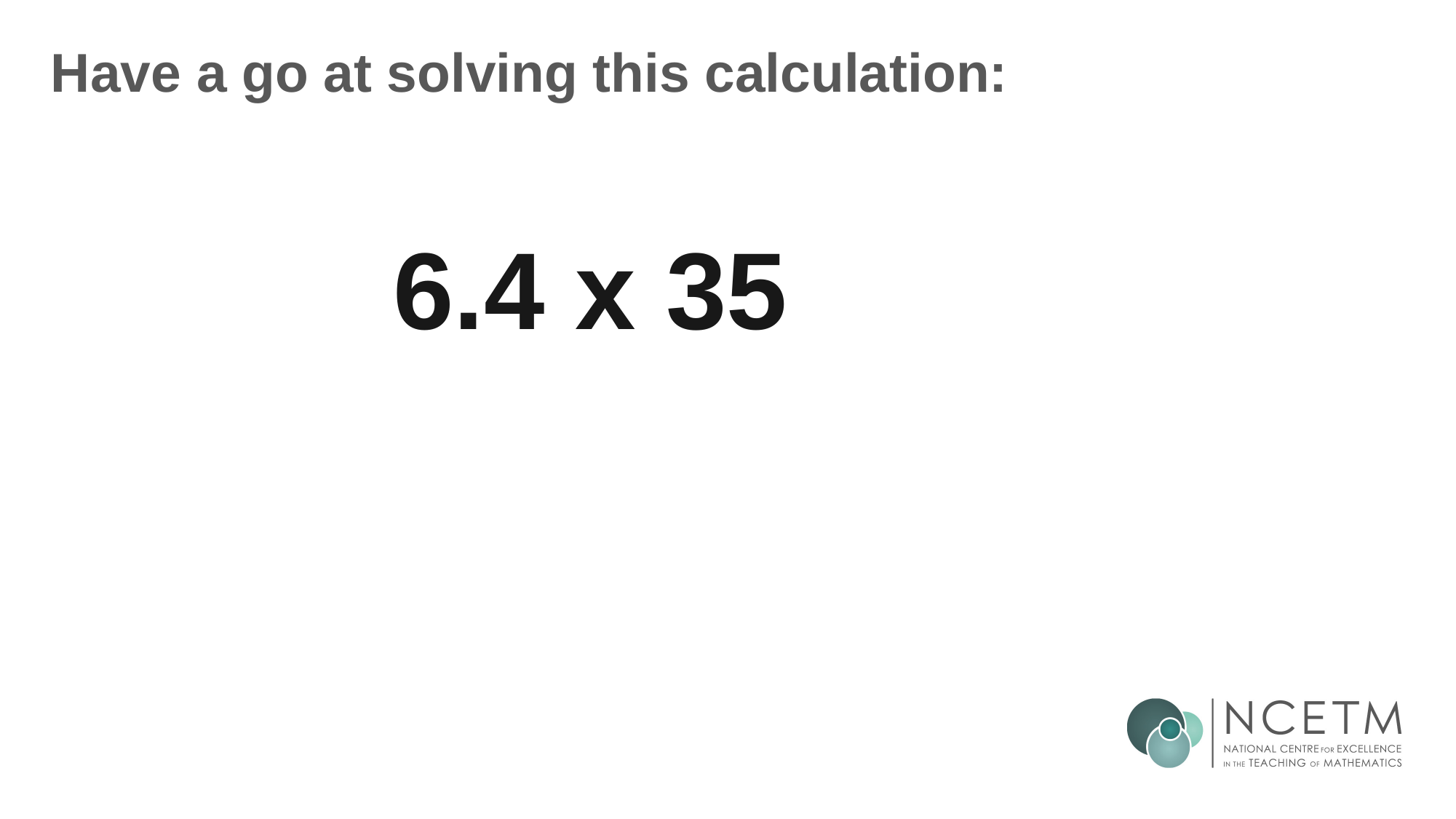

# Have a go at solving this calculation:
6.4 x 35